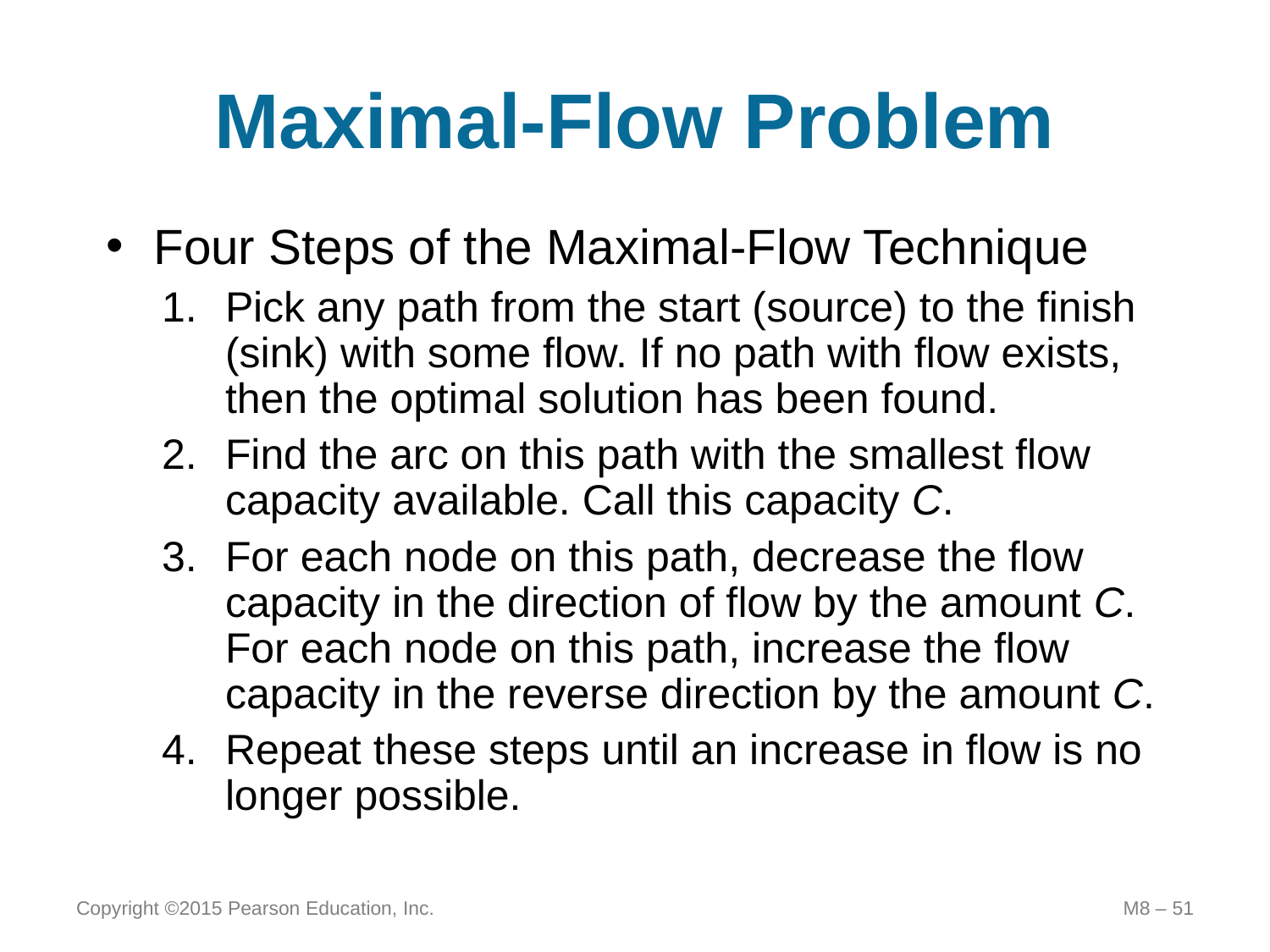

# Maximal-Flow Problem
Four Steps of the Maximal-Flow Technique
Pick any path from the start (source) to the finish (sink) with some flow. If no path with flow exists, then the optimal solution has been found.
Find the arc on this path with the smallest flow capacity available. Call this capacity C.
For each node on this path, decrease the flow capacity in the direction of flow by the amount C. For each node on this path, increase the flow capacity in the reverse direction by the amount C.
Repeat these steps until an increase in flow is no longer possible.
Copyright ©2015 Pearson Education, Inc.
M8 – 51